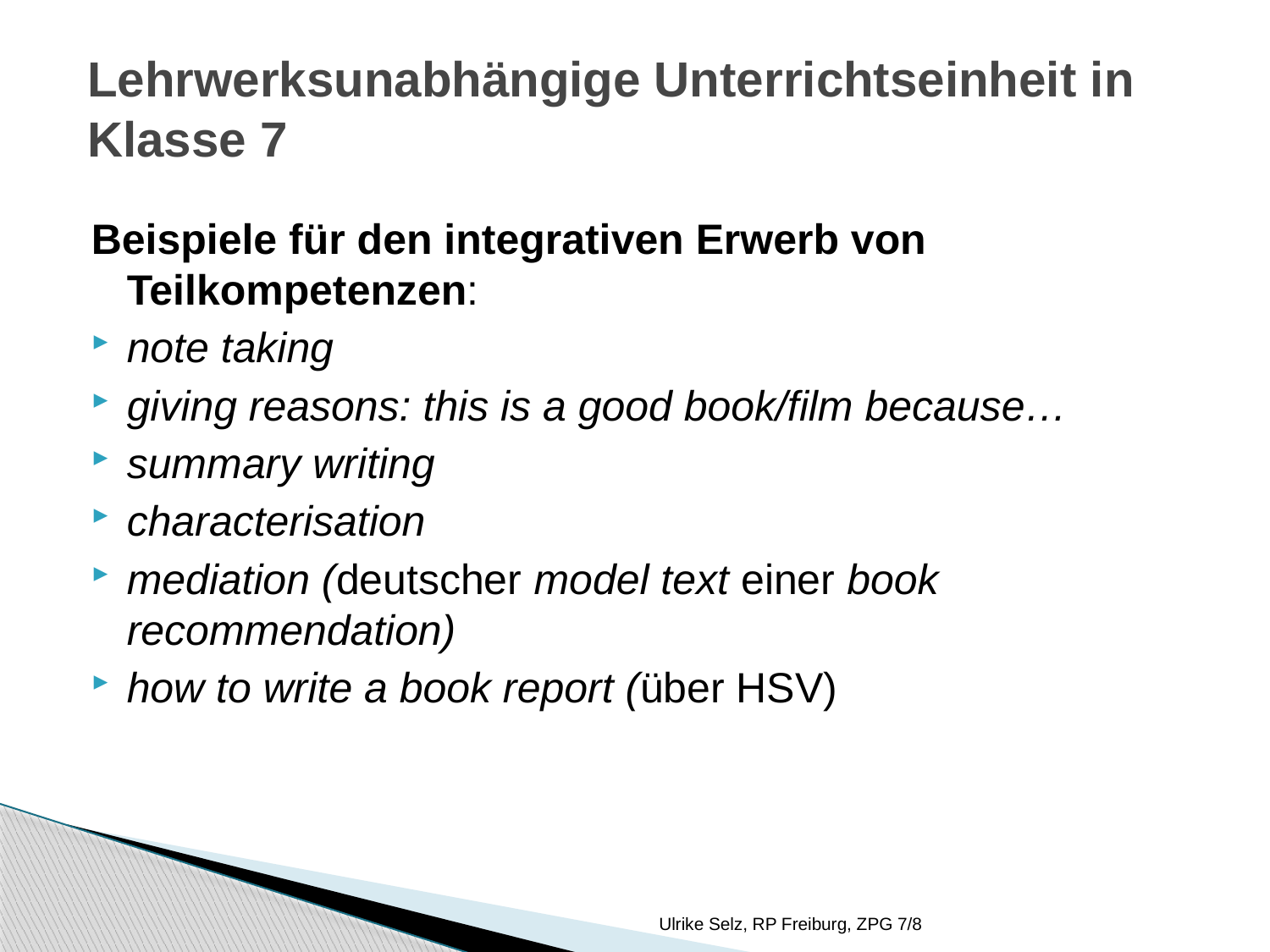

# Lehrwerksunabhängige Unterrichtseinheit in Klasse 7
Beispiele für den integrativen Erwerb von Teilkompetenzen:
note taking
giving reasons: this is a good book/film because…
summary writing
characterisation
mediation (deutscher model text einer book recommendation)
how to write a book report (über HSV)
Ulrike Selz, RP Freiburg, ZPG 7/8